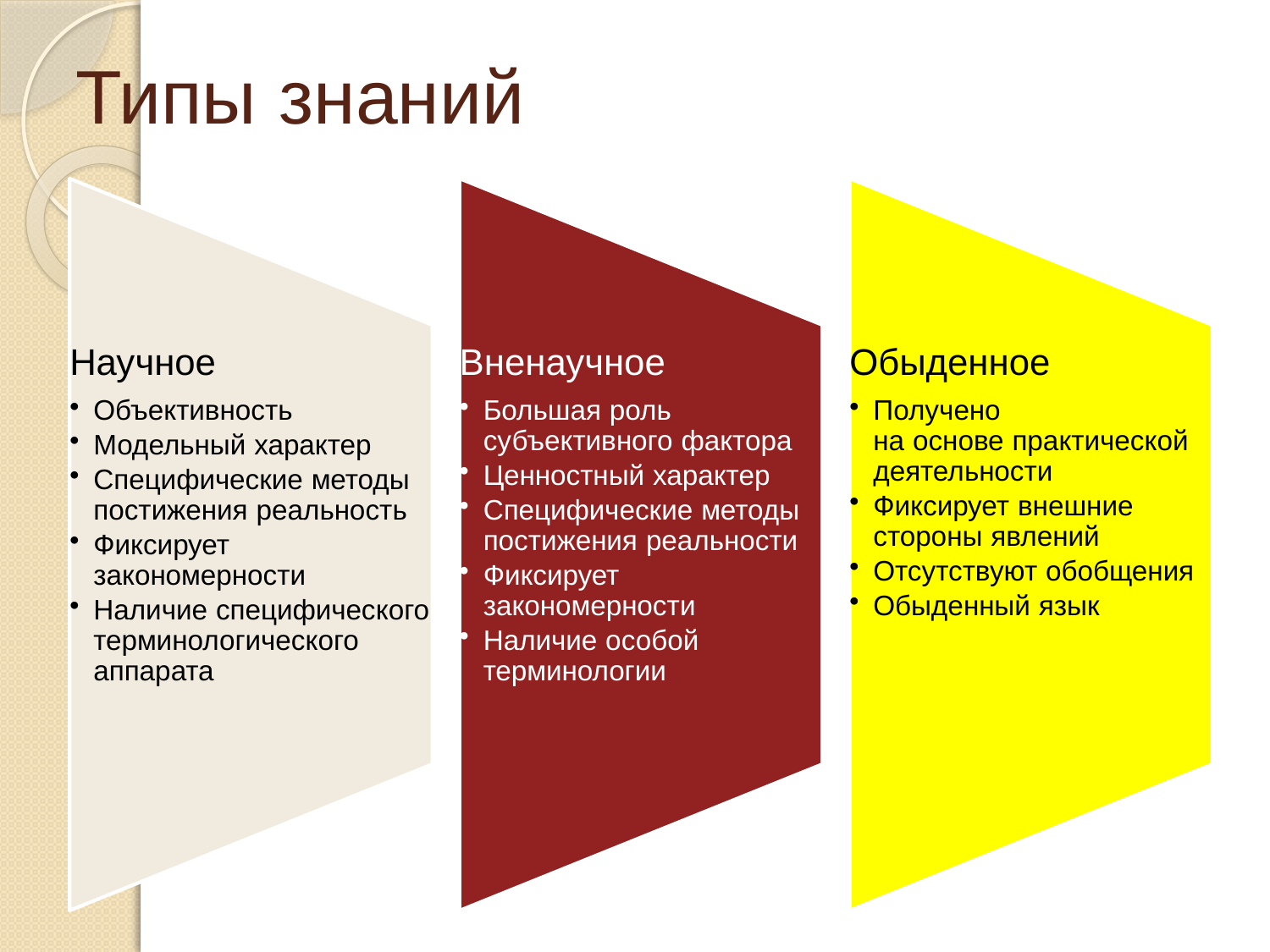

# Типы знаний
Научное
Объективность
Модельный характер
Специфические методы постижения реальность
Фиксирует закономерности
Наличие специфического терминологического аппарата
Вненаучное
Большая роль субъективного фактора
Ценностный характер
Специфические методы постижения реальности
Фиксирует закономерности
Наличие особой терминологии
Обыденное
Получено
на основе практической деятельности
Фиксирует внешние стороны явлений
Отсутствуют обобщения
Обыденный язык